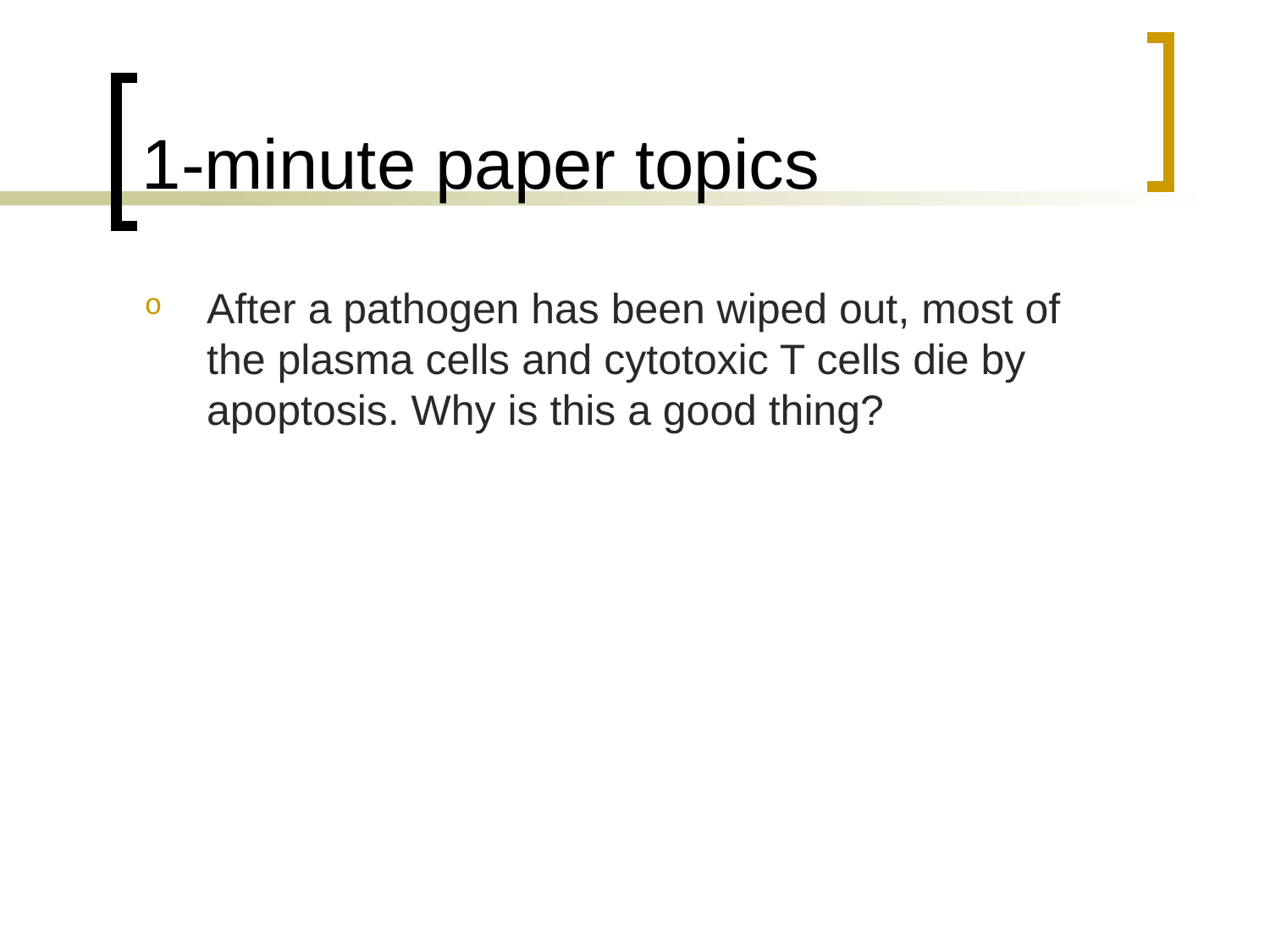

# 1-minute paper topics
After a pathogen has been wiped out, most of the plasma cells and cytotoxic T cells die by apoptosis. Why is this a good thing?